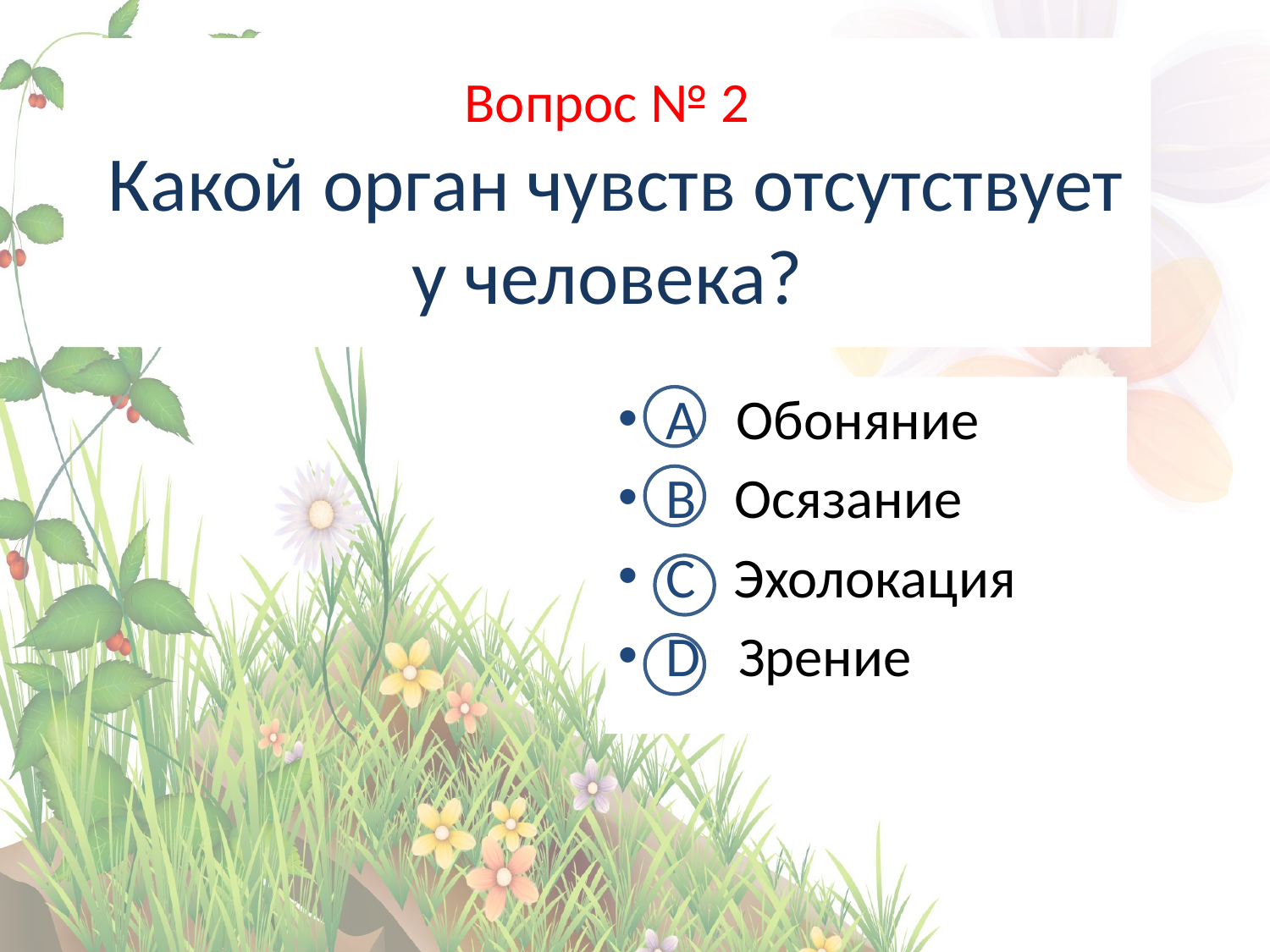

# Вопрос № 2 Какой орган чувств отсутствует у человека?
А   Обоняние
В   Осязание
С   Эхолокация
D   Зрение